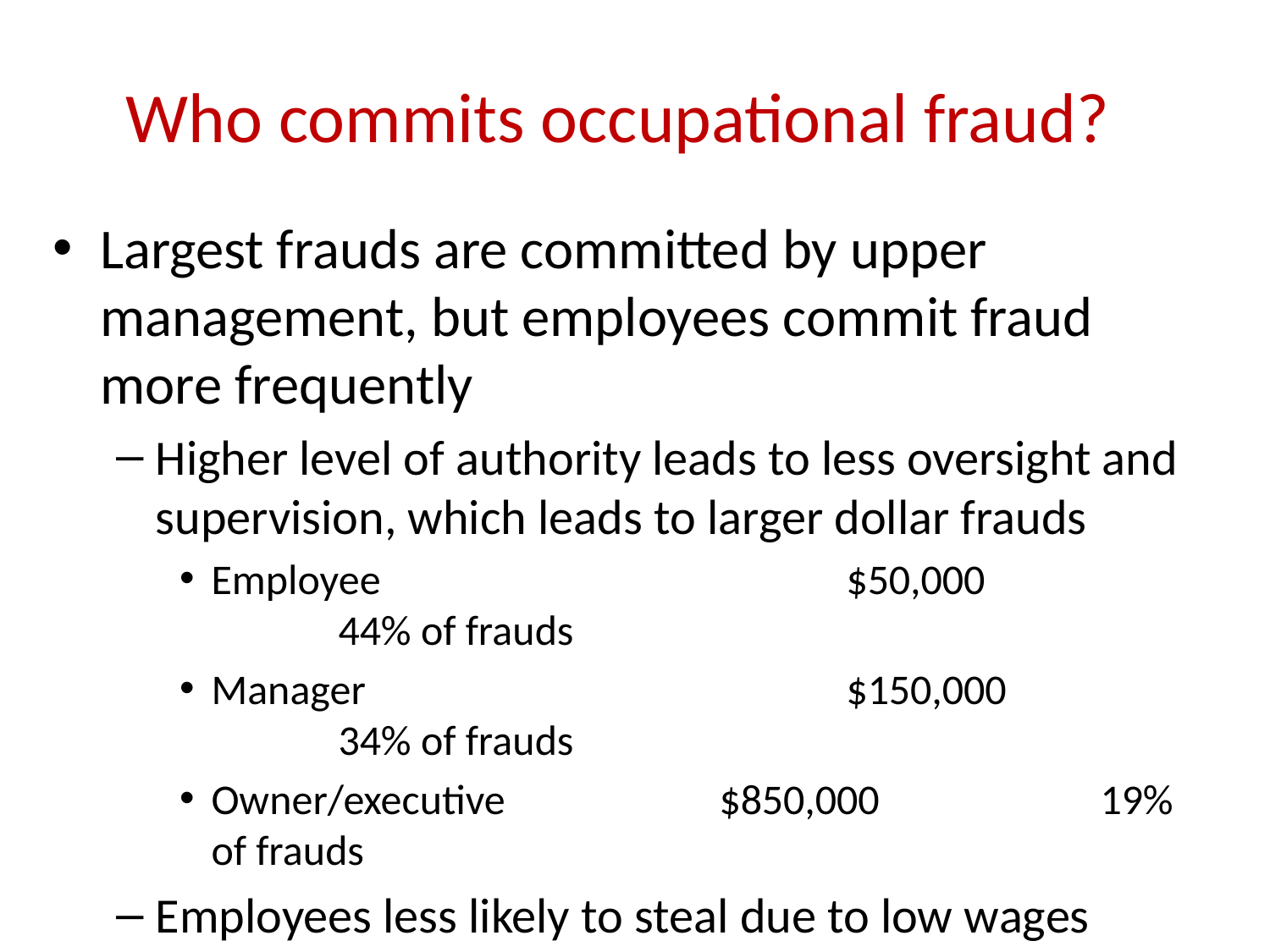

# Who commits occupational fraud?
Largest frauds are committed by upper management, but employees commit fraud more frequently
Higher level of authority leads to less oversight and supervision, which leads to larger dollar frauds
Employee 				$50,000		44% of frauds
Manager 				$150,000		34% of frauds
Owner/executive 		$850,000		19% of frauds
Employees less likely to steal due to low wages than due to desire to “even a score”